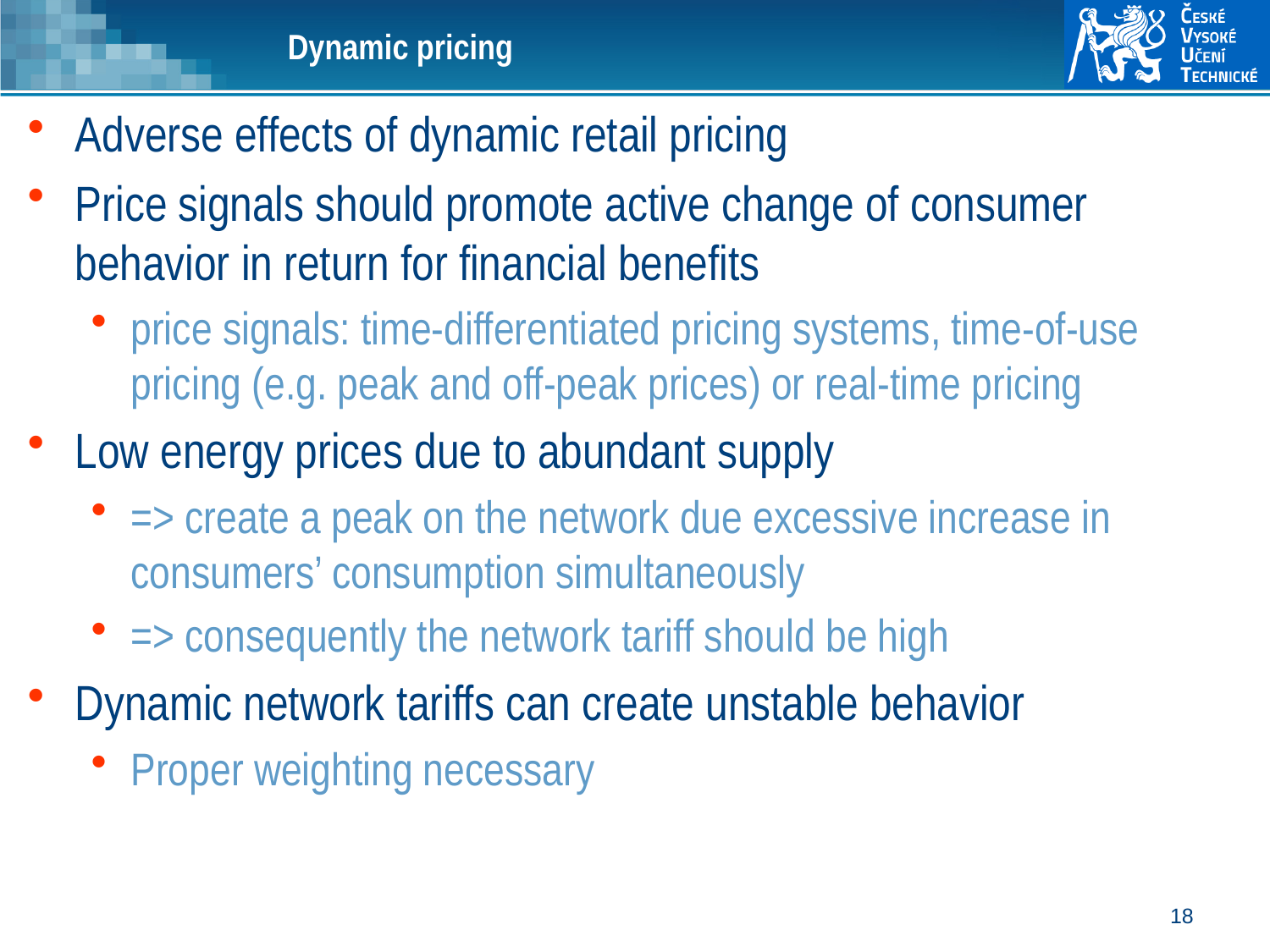

# Dynamic pricing
Adverse effects of dynamic retail pricing
Price signals should promote active change of consumer behavior in return for financial benefits
price signals: time-differentiated pricing systems, time-of-use pricing (e.g. peak and off-peak prices) or real-time pricing
Low energy prices due to abundant supply
=> create a peak on the network due excessive increase in consumers’ consumption simultaneously
=> consequently the network tariff should be high
Dynamic network tariffs can create unstable behavior
Proper weighting necessary
18